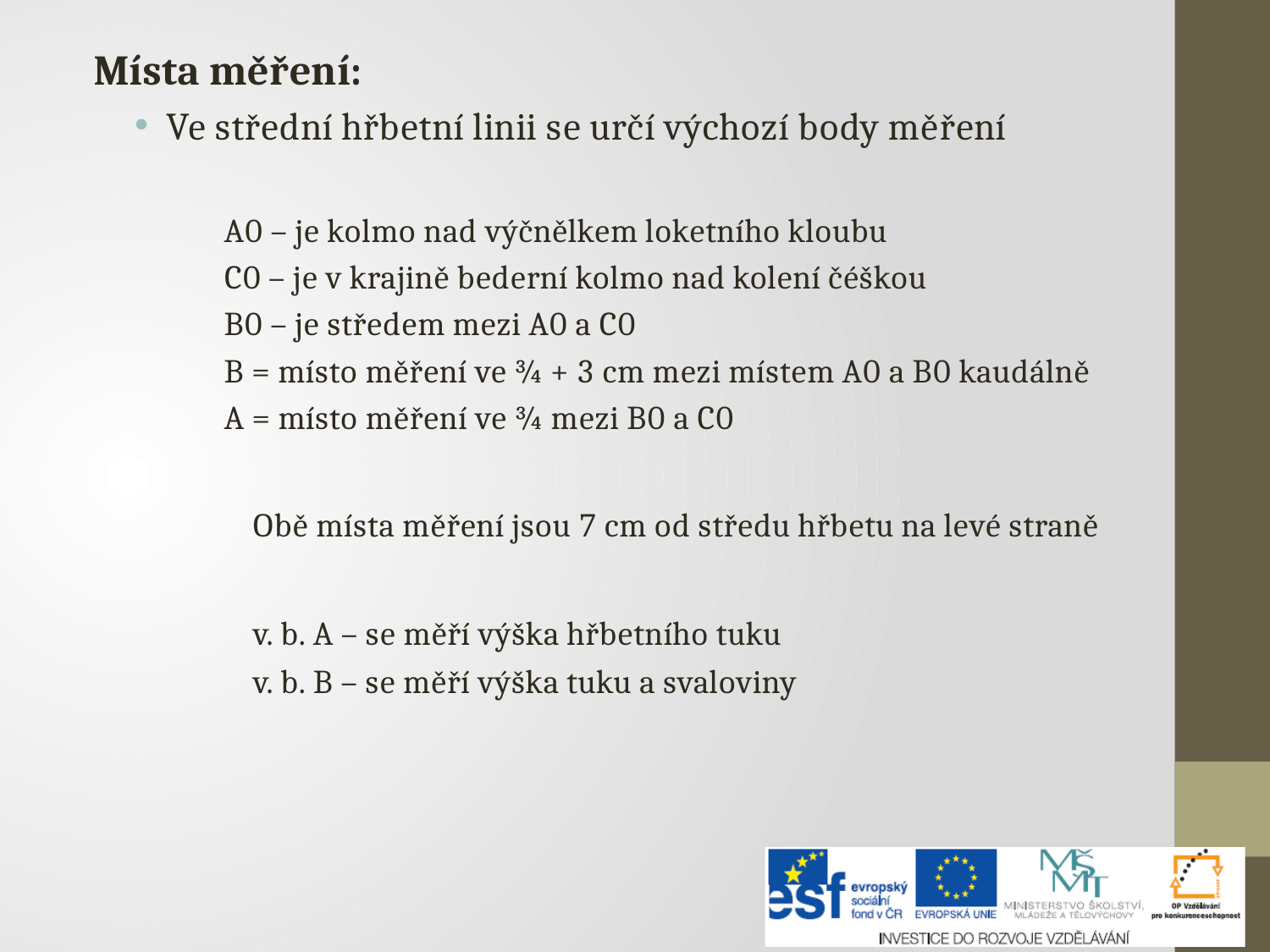

Místa měření:
Ve střední hřbetní linii se určí výchozí body měření

A0 – je kolmo nad výčnělkem loketního kloubu
C0 – je v krajině bederní kolmo nad kolení čéškou
B0 – je středem mezi A0 a C0
B = místo měření ve ¾ + 3 cm mezi místem A0 a B0 kaudálně
A = místo měření ve ¾ mezi B0 a C0

		Obě místa měření jsou 7 cm od středu hřbetu na levé straně

		v. b. A – se měří výška hřbetního tuku
		v. b. B – se měří výška tuku a svaloviny